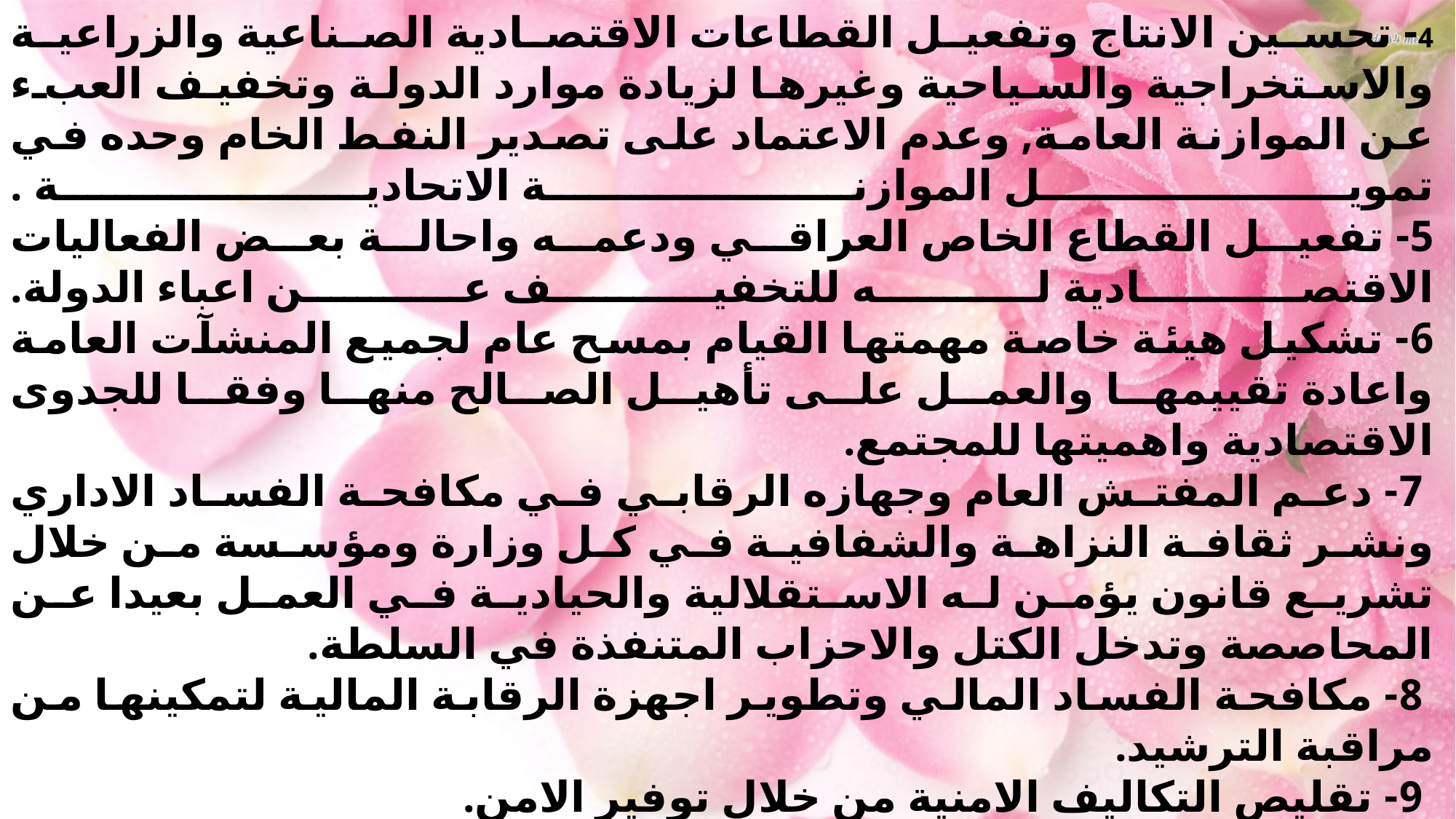

4- تحسين الانتاج وتفعيل القطاعات الاقتصادية الصناعية والزراعية والاستخراجية والسياحية وغيرها لزيادة موارد الدولة وتخفيف العبء عن الموازنة العامة, وعدم الاعتماد على تصدير النفط الخام وحده في تمويل الموازنة الاتحادية .
5- تفعيل القطاع الخاص العراقي ودعمه واحالة بعض الفعاليات الاقتصادية له للتخفيف عن اعباء الدولة.
6- تشكيل هيئة خاصة مهمتها القيام بمسح عام لجميع المنشآت العامة واعادة تقييمها والعمل على تأهيل الصالح منها وفقا للجدوى الاقتصادية واهميتها للمجتمع.
 7- دعم المفتش العام وجهازه الرقابي في مكافحة الفساد الاداري ونشر ثقافة النزاهة والشفافية في كل وزارة ومؤسسة من خلال تشريع قانون يؤمن له الاستقلالية والحيادية في العمل بعيدا عن المحاصصة وتدخل الكتل والاحزاب المتنفذة في السلطة.
 8- مكافحة الفساد المالي وتطوير اجهزة الرقابة المالية لتمكينها من مراقبة الترشيد.
 9- تقليص التكاليف الامنية من خلال توفير الامن.
 10- اختصار الوقت عند تنفيذ المشروعات بالتخطيط والجدولة والمراقبة.
 11- ضرورة توجه الحكومة نحو الانفاق الاستثماري بدلا من الانفاق الاستهلاكي.
 12- العمل على تحويل العوائد المالية النفطية الى مصدر للتكاثر المالي بدلا من التراكم المالي.